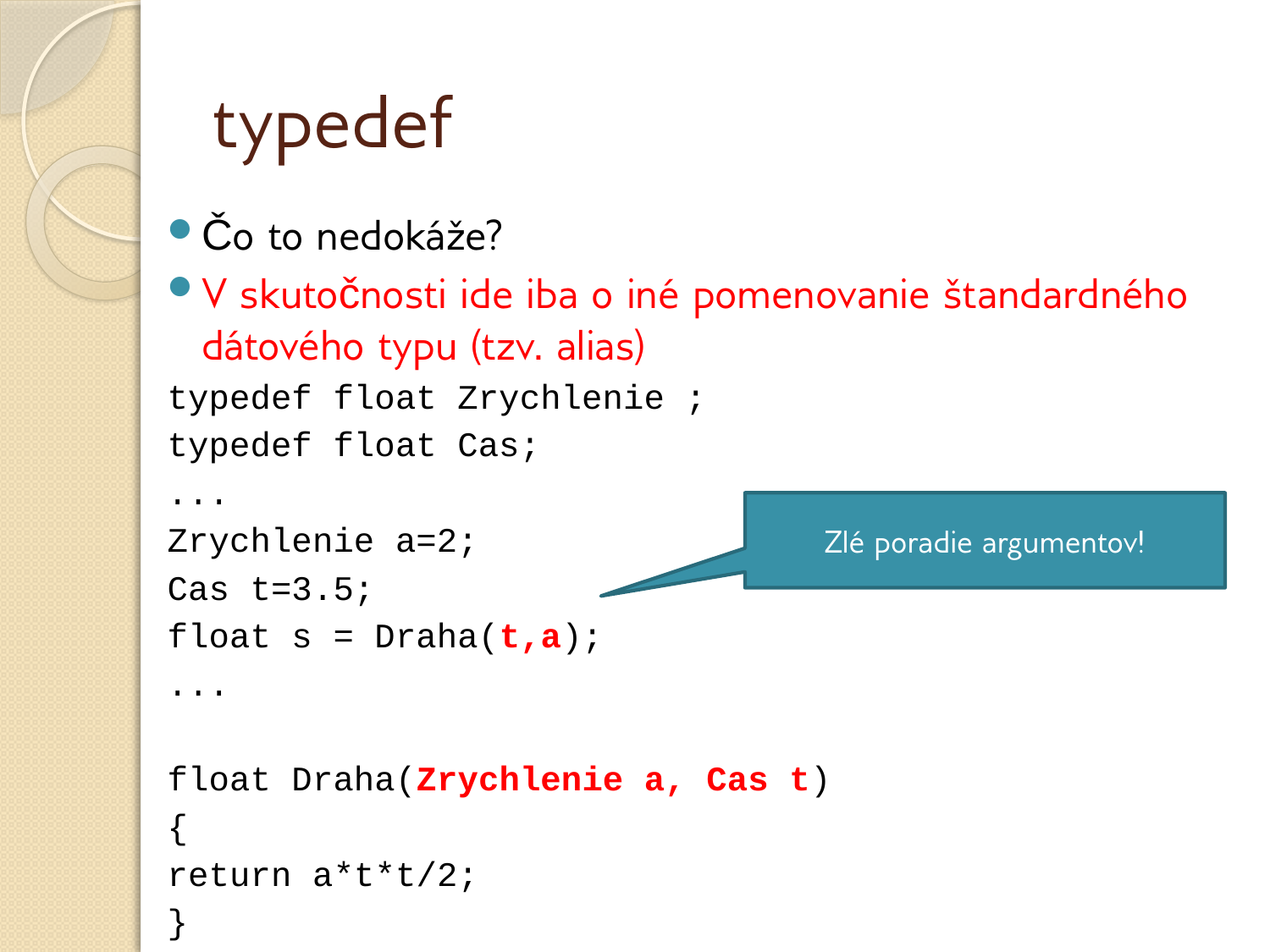

# typedef
Čo to nedokáže?
V skutočnosti ide iba o iné pomenovanie štandardného dátového typu (tzv. alias)
typedef float Zrychlenie ;
typedef float Cas;
...
Zrychlenie a=2;
Cas t=3.5;
float s = Draha(t,a);
...

float Draha(Zrychlenie a, Cas t)
{
	return a*t*t/2;
}

Zlé poradie argumentov!